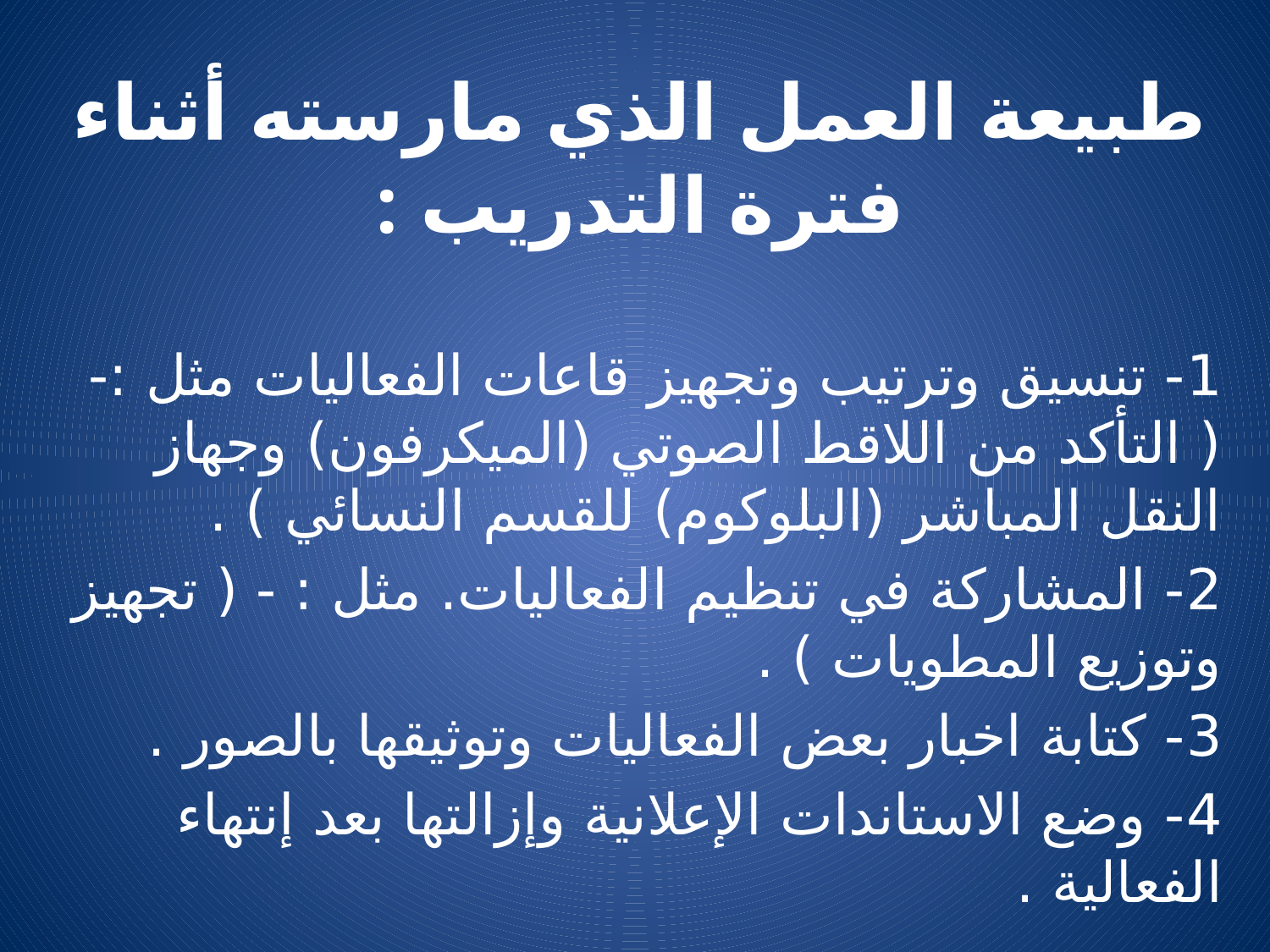

طبيعة العمل الذي مارسته أثناء فترة التدريب :

1- تنسيق وترتيب وتجهيز قاعات الفعاليات مثل :- ( التأكد من اللاقط الصوتي (الميكرفون) وجهاز النقل المباشر (البلوكوم) للقسم النسائي ) .
2- المشاركة في تنظيم الفعاليات. مثل : - ( تجهيز وتوزيع المطويات ) .
3- كتابة اخبار بعض الفعاليات وتوثيقها بالصور .
4- وضع الاستاندات الإعلانية وإزالتها بعد إنتهاء الفعالية .